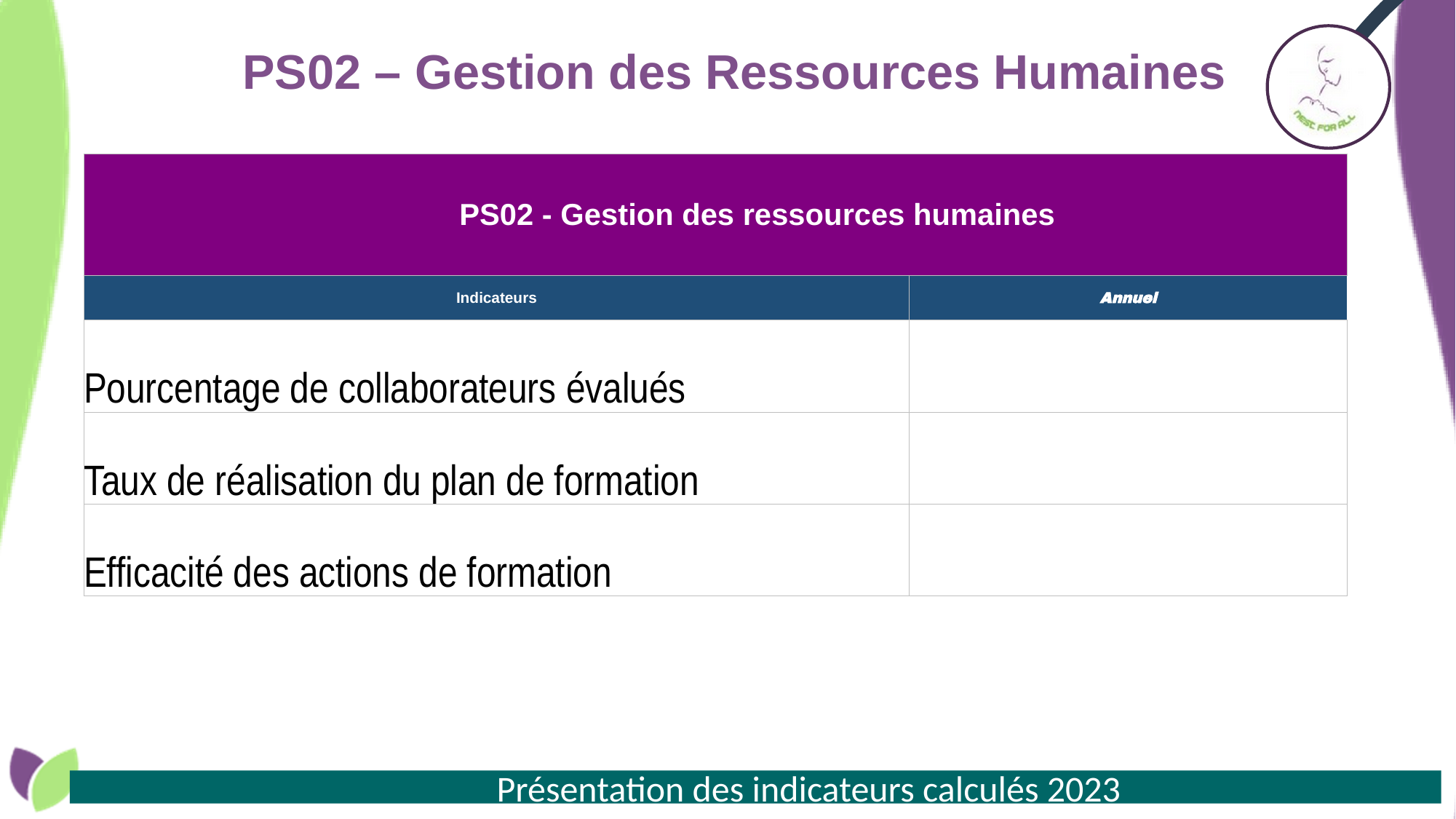

# PS02 – Gestion des Ressources Humaines
| PS02 - Gestion des ressources humaines |  |
| --- | --- |
| Indicateurs | Annuel |
| Pourcentage de collaborateurs évalués |  |
| Taux de réalisation du plan de formation |  |
| Efficacité des actions de formation |  |
 Présentation des indicateurs calculés 2023

### Chart

| Category | Pourcentage de collaborateurs évalués | Taux de réalisation du plan de formation |
|---|---|---|
| 2020 | None | 1.0 |
|  | None | None |

### Chart

| Category | Efficacité des actions de formation - Chaud | Efficacité des actions de formation - Froid |
|---|---|---|
| 2020 | 3.3 | 3.2 |
|  | None | None |